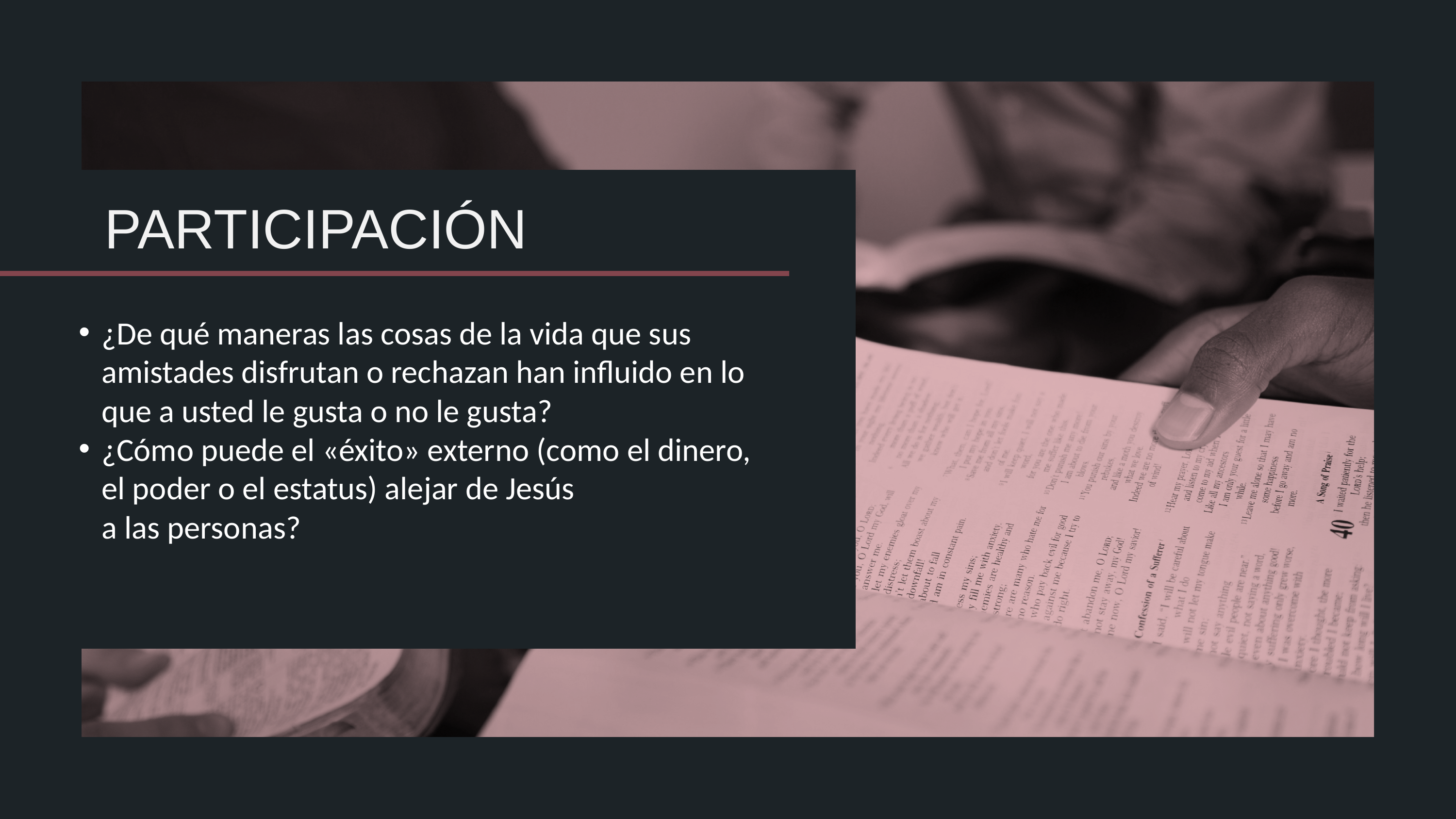

¿De qué maneras las cosas de la vida que sus amistades disfrutan o rechazan han influido en lo que a usted le gusta o no le gusta?
¿Cómo puede el «éxito» externo (como el dinero, el poder o el estatus) alejar de Jesús
a las personas?